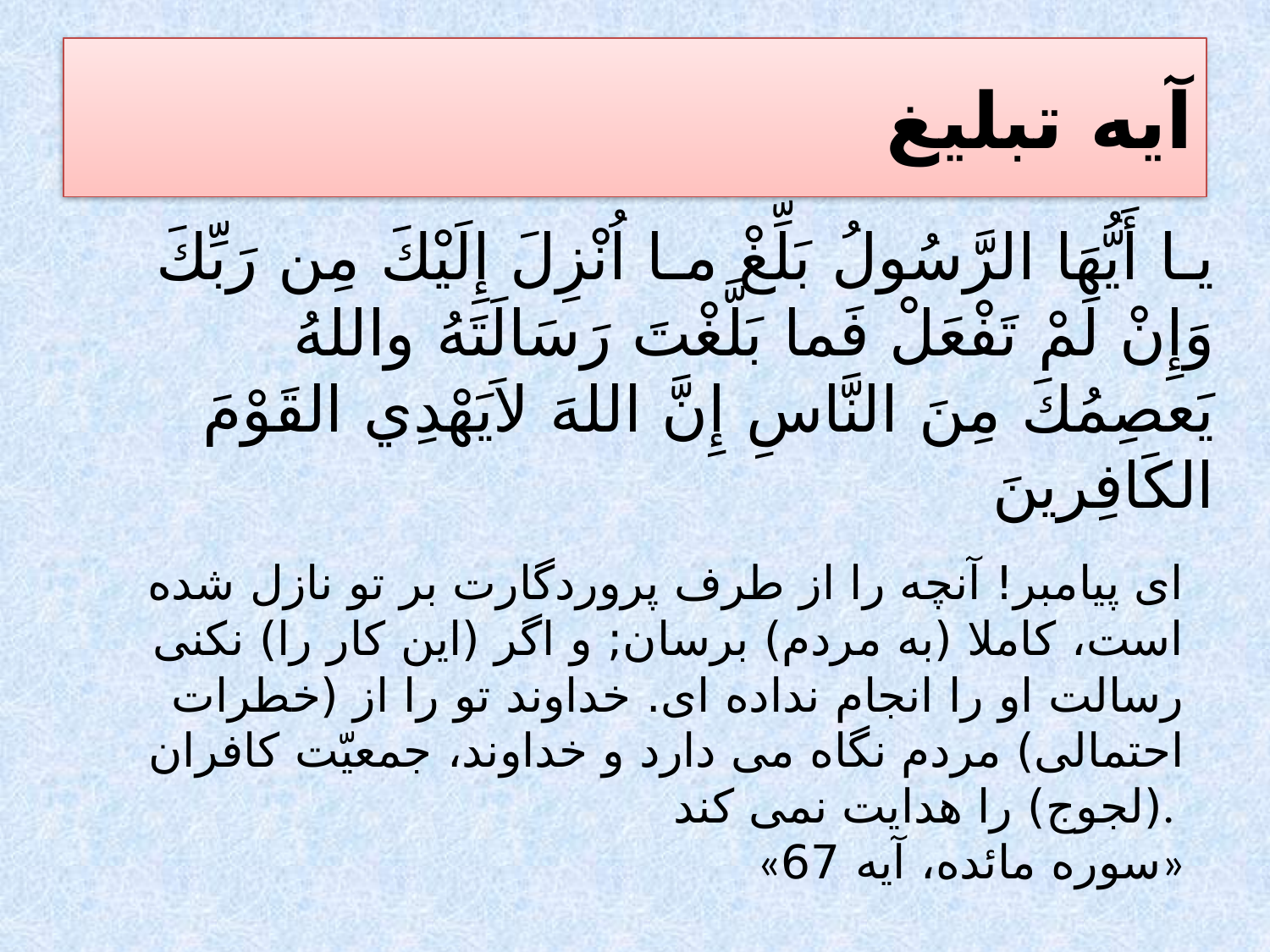

# آيه تبليغ
يـا أَيُّهَا الرَّسُولُ بَلِّغْ مـا اُنْزِلَ إِلَيْكَ مِن رَبِّكَ وَإِنْ لَمْ تَفْعَلْ فَما بَلَّغْتَ رَسَالَتَهُ واللهُ يَعصِمُكَ مِنَ النَّاسِ إِنَّ اللهَ لاَيَهْدِي القَوْمَ الكَافِرينَ
اى پيامبر! آنچه را از طرف پروردگارت بر تو نازل شده است، كاملا (به مردم) برسان; و اگر (اين كار را) نكنى رسالت او را انجام نداده اى. خداوند تو را از (خطرات احتمالى) مردم نگاه مى دارد و خداوند، جمعيّت كافران (لجوج) را هدايت نمى كند.
                                      «سوره مائده، آيه 67»